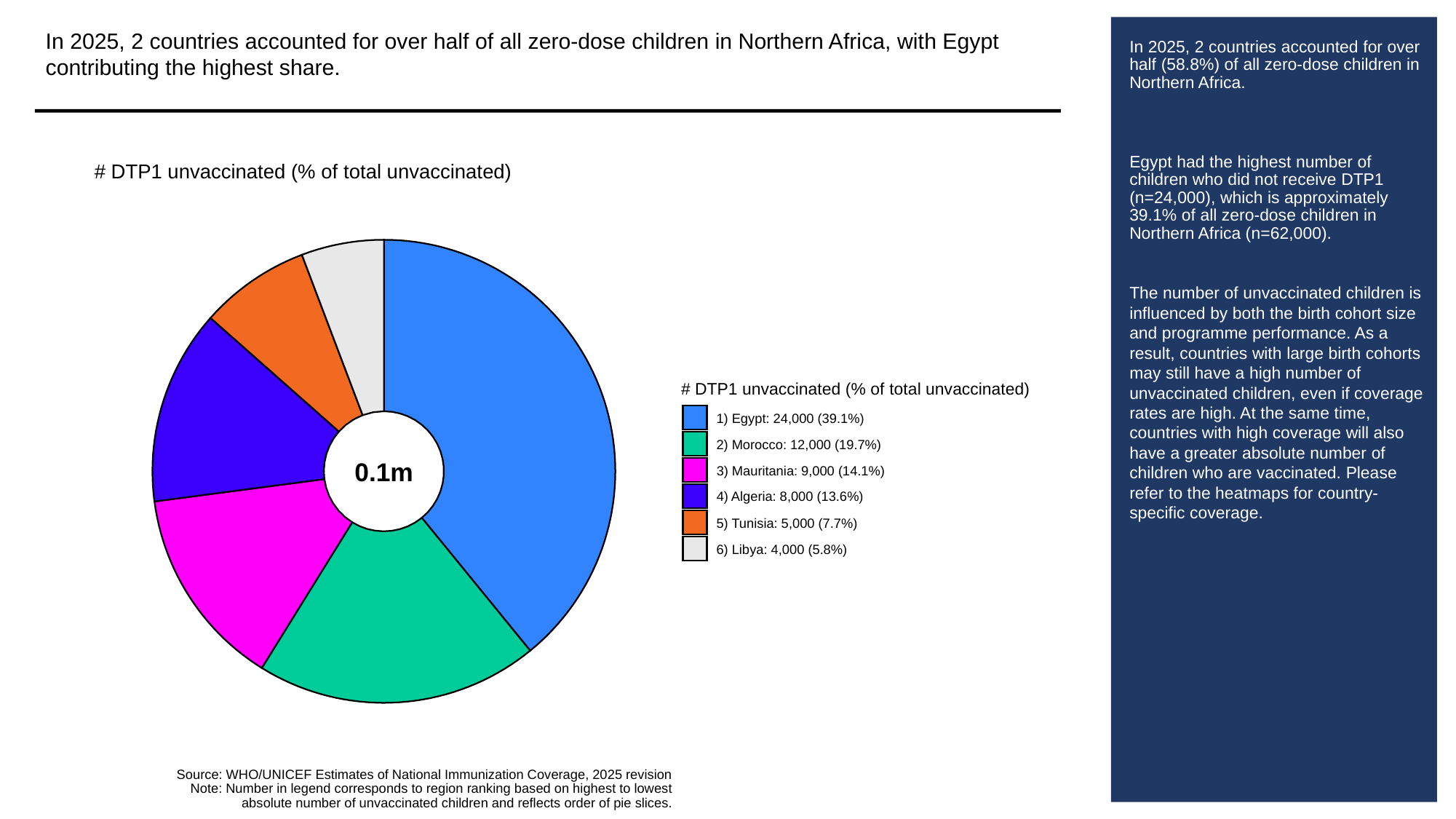

In 2025, 2 countries accounted for over half of all zero-dose children in Northern Africa, with Egypt contributing the highest share.
# In 2025, 2 countries accounted for over half (58.8%) of all zero-dose children in Northern Africa.

Egypt had the highest number of children who did not receive DTP1 (n=24,000), which is approximately 39.1% of all zero-dose children in Northern Africa (n=62,000).

The number of unvaccinated children is influenced by both the birth cohort size and programme performance. As a result, countries with large birth cohorts may still have a high number of unvaccinated children, even if coverage rates are high. At the same time, countries with high coverage will also have a greater absolute number of children who are vaccinated. Please refer to the heatmaps for country-specific coverage.

# DTP1 unvaccinated (% of total unvaccinated)

# DTP1 unvaccinated (% of total unvaccinated)

1) Egypt: 24,000 (39.1%)

2) Morocco: 12,000 (19.7%)

0.1m
3) Mauritania: 9,000 (14.1%)

4) Algeria: 8,000 (13.6%)

5) Tunisia: 5,000 (7.7%)

6) Libya: 4,000 (5.8%)
Source: WHO/UNICEF Estimates of National Immunization Coverage, 2025 revision
Note: Number in legend corresponds to region ranking based on highest to lowest
absolute number of unvaccinated children and reflects order of pie slices.